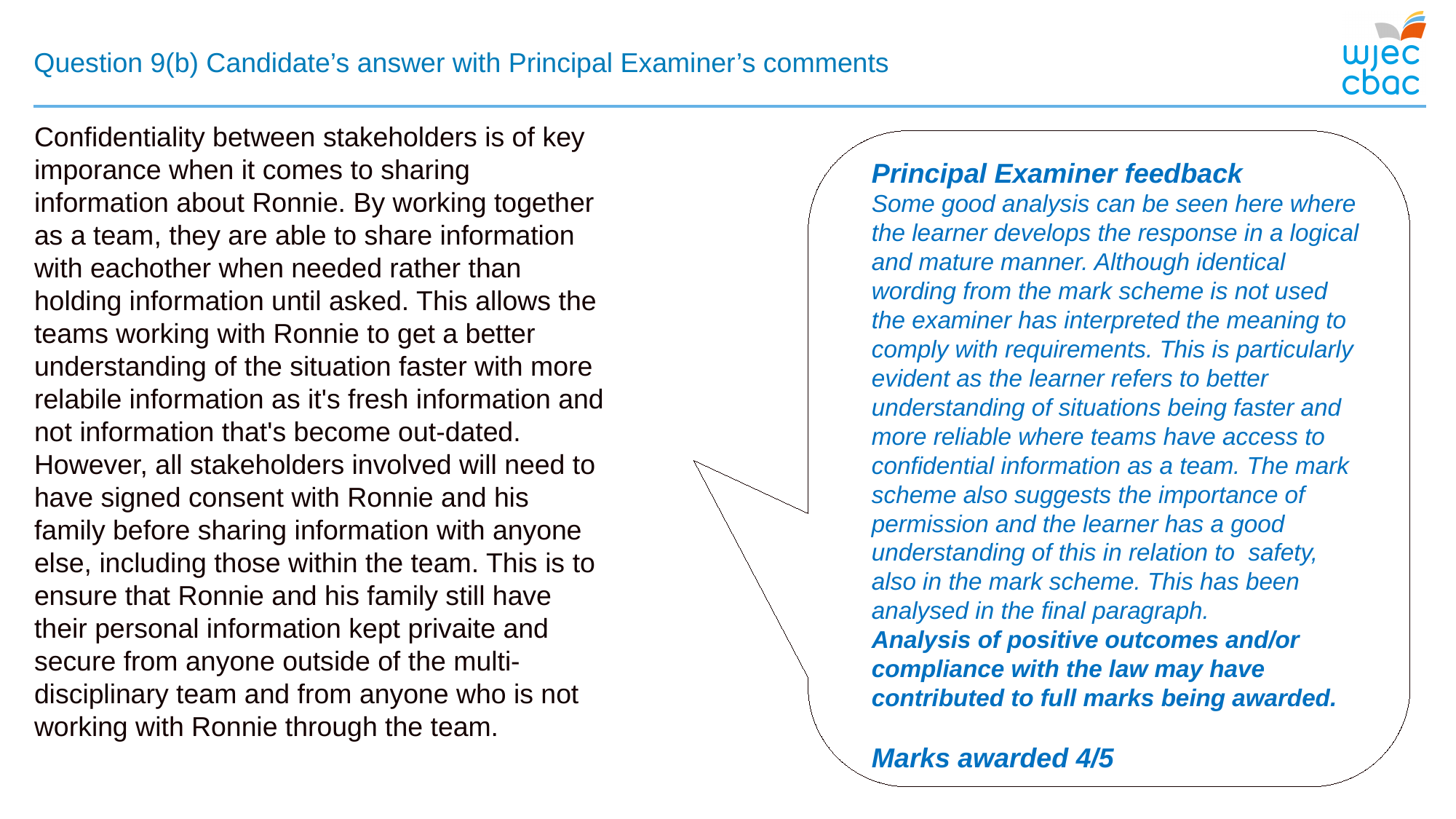

# Question 9(b) Candidate’s answer with Principal Examiner’s comments
Confidentiality between stakeholders is of key imporance when it comes to sharing information about Ronnie. By working together as a team, they are able to share information with eachother when needed rather than holding information until asked. This allows the teams working with Ronnie to get a better understanding of the situation faster with more relabile information as it's fresh information and not information that's become out-dated.
However, all stakeholders involved will need to have signed consent with Ronnie and his family before sharing information with anyone else, including those within the team. This is to ensure that Ronnie and his family still have their personal information kept privaite and secure from anyone outside of the multi-disciplinary team and from anyone who is not working with Ronnie through the team.

Principal Examiner feedback
Some good analysis can be seen here where the learner develops the response in a logical and mature manner. Although identical wording from the mark scheme is not used the examiner has interpreted the meaning to comply with requirements. This is particularly evident as the learner refers to better understanding of situations being faster and more reliable where teams have access to confidential information as a team. The mark scheme also suggests the importance of permission and the learner has a good understanding of this in relation to  safety, also in the mark scheme. This has been analysed in the final paragraph.
Analysis of positive outcomes and/or  compliance with the law may have contributed to full marks being awarded.

Marks awarded 4/5